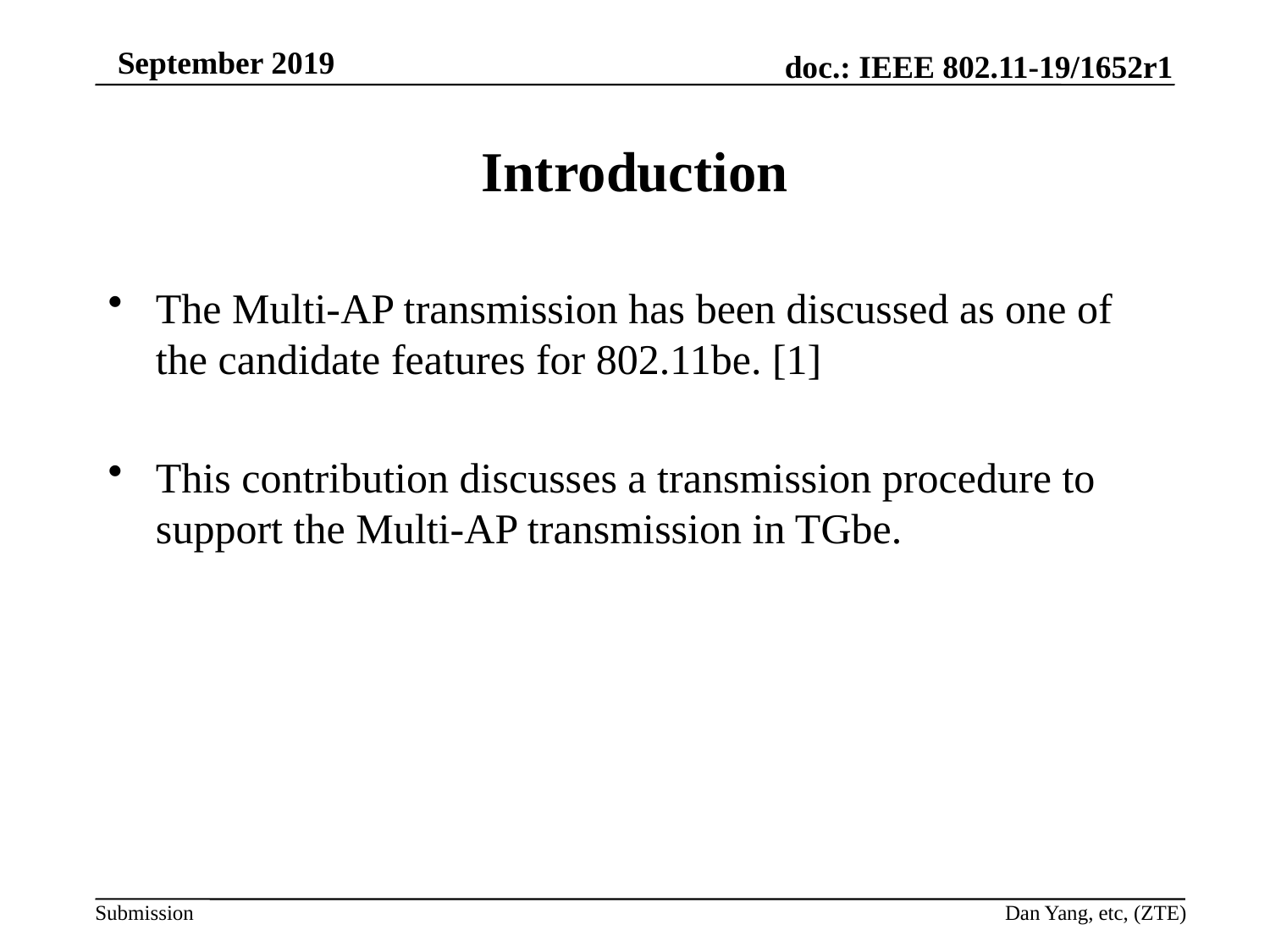

# Introduction
The Multi-AP transmission has been discussed as one of the candidate features for 802.11be. [1]

This contribution discusses a transmission procedure to support the Multi-AP transmission in TGbe.

2
Dan Yang, etc, (ZTE)